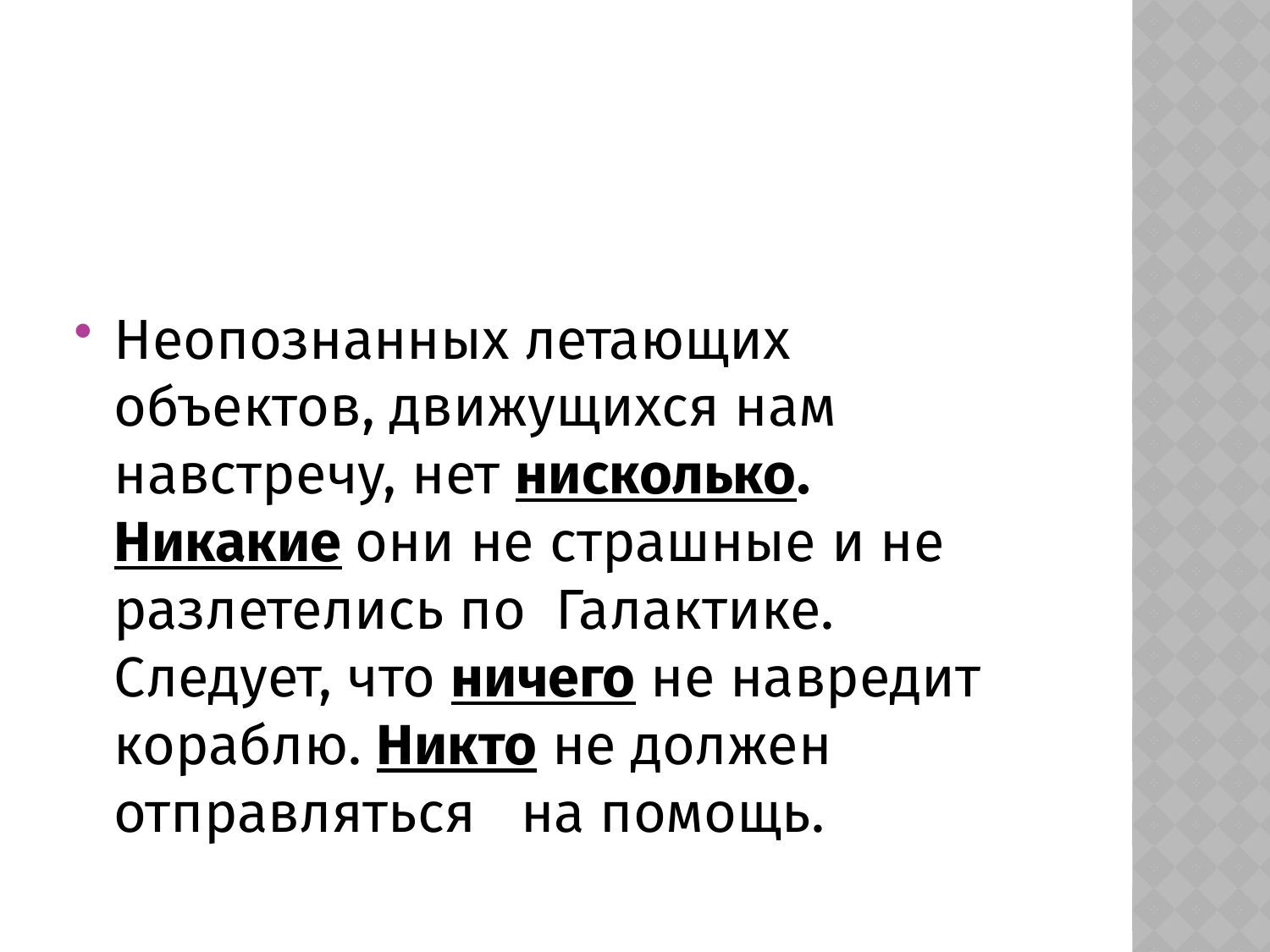

#

Неопознанных летающих объектов, движущихся нам навстречу, нет нисколько.  Никакие они не страшные и не разлетелись по  Галактике. Следует, что ничего не навредит кораблю. Никто не должен отправляться   на помощь.